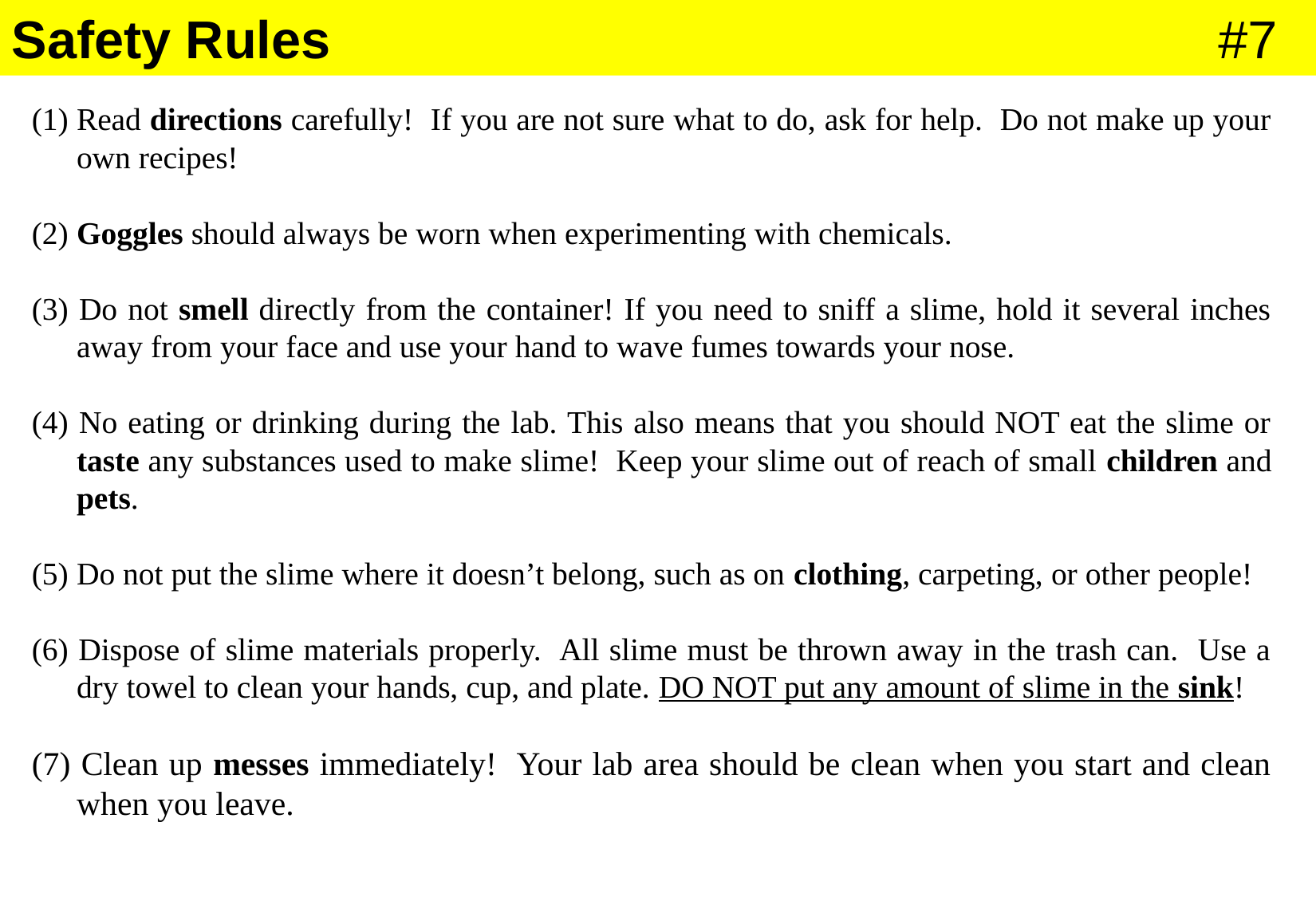

Safety Rules
#7
Read directions carefully!  If you are not sure what to do, ask for help.  Do not make up your own recipes!

(2) Goggles should always be worn when experimenting with chemicals.

(3) Do not smell directly from the container! If you need to sniff a slime, hold it several inches away from your face and use your hand to wave fumes towards your nose.

(4) No eating or drinking during the lab. This also means that you should NOT eat the slime or taste any substances used to make slime!  Keep your slime out of reach of small children and pets.

Do not put the slime where it doesn’t belong, such as on clothing, carpeting, or other people!

(6) Dispose of slime materials properly.  All slime must be thrown away in the trash can.  Use a dry towel to clean your hands, cup, and plate. DO NOT put any amount of slime in the sink!

(7) Clean up messes immediately!  Your lab area should be clean when you start and clean when you leave.